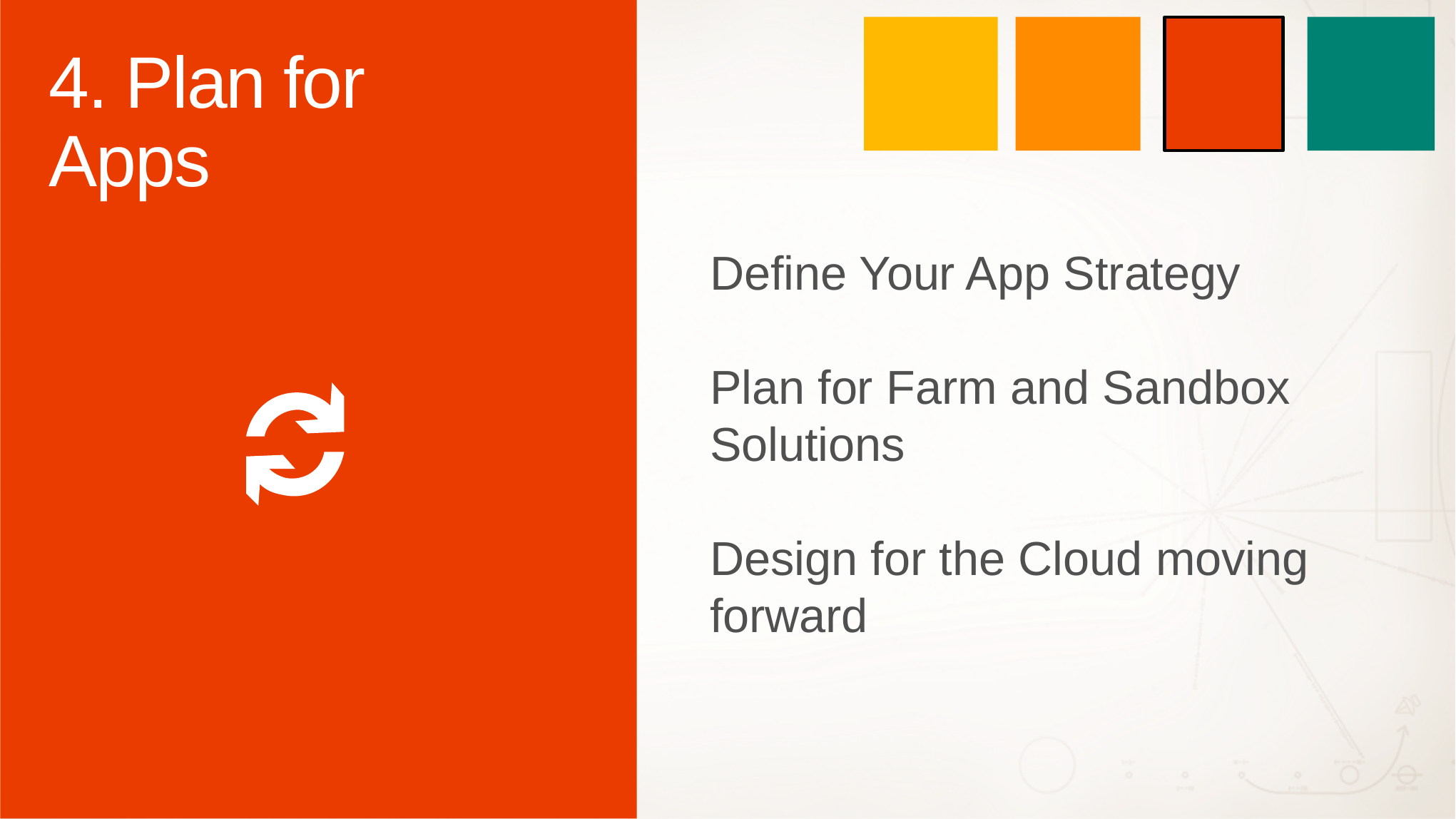

# 4. Plan for Apps
Define Your App Strategy

Plan for Farm and Sandbox Solutions

Design for the Cloud moving forward